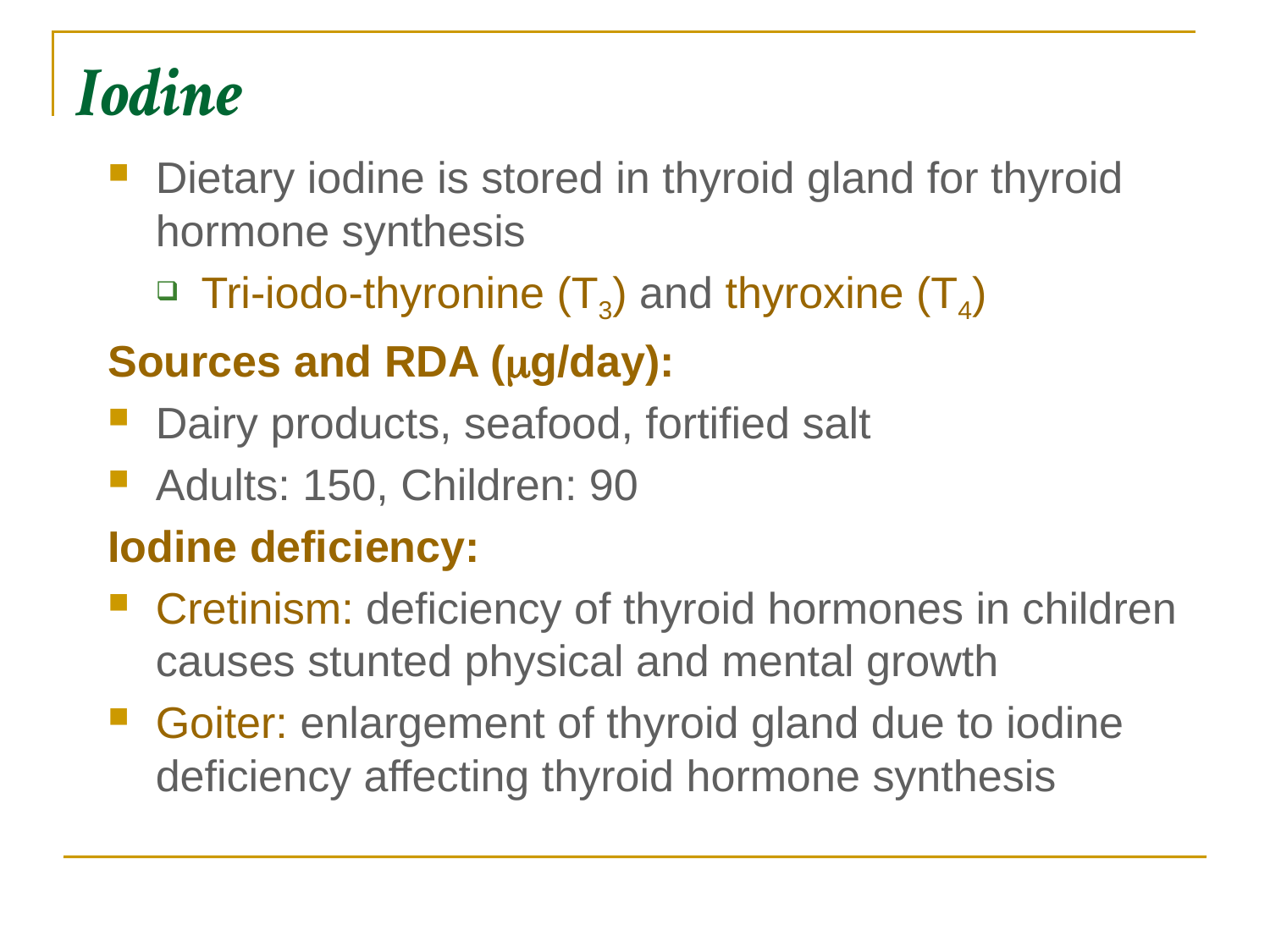

# Iodine
Dietary iodine is stored in thyroid gland for thyroid hormone synthesis
Tri-iodo-thyronine (T3) and thyroxine (T4)
Sources and RDA (μg/day):
Dairy products, seafood, fortified salt
Adults: 150, Children: 90
Iodine deficiency:
Cretinism: deficiency of thyroid hormones in children causes stunted physical and mental growth
Goiter: enlargement of thyroid gland due to iodine deficiency affecting thyroid hormone synthesis